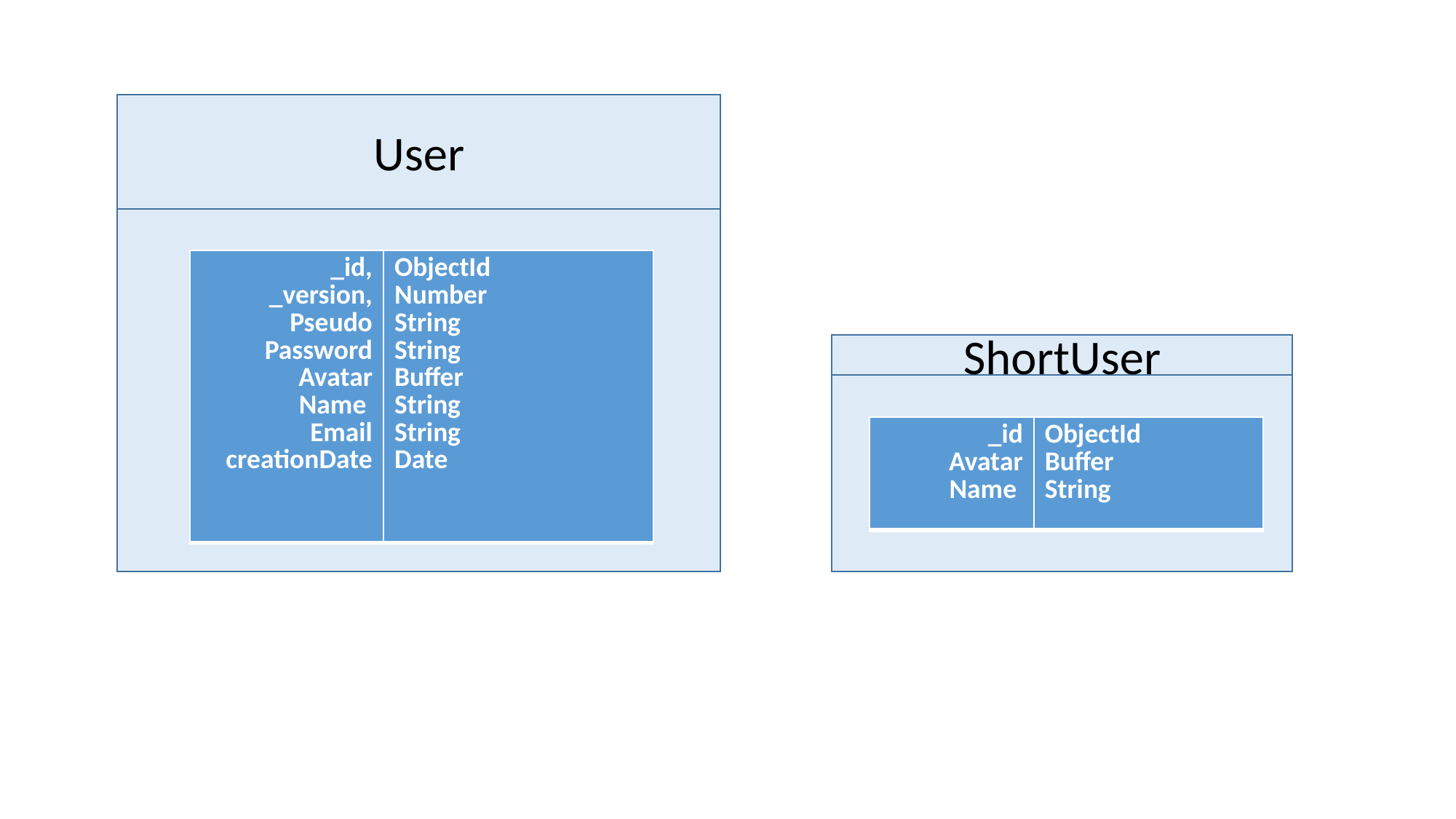

User
| \_id, \_version, Pseudo Password Avatar Name Email creationDate | ObjectId Number String String Buffer String String Date |
| --- | --- |
ShortUser

| \_id Avatar Name | ObjectId Buffer String |
| --- | --- |